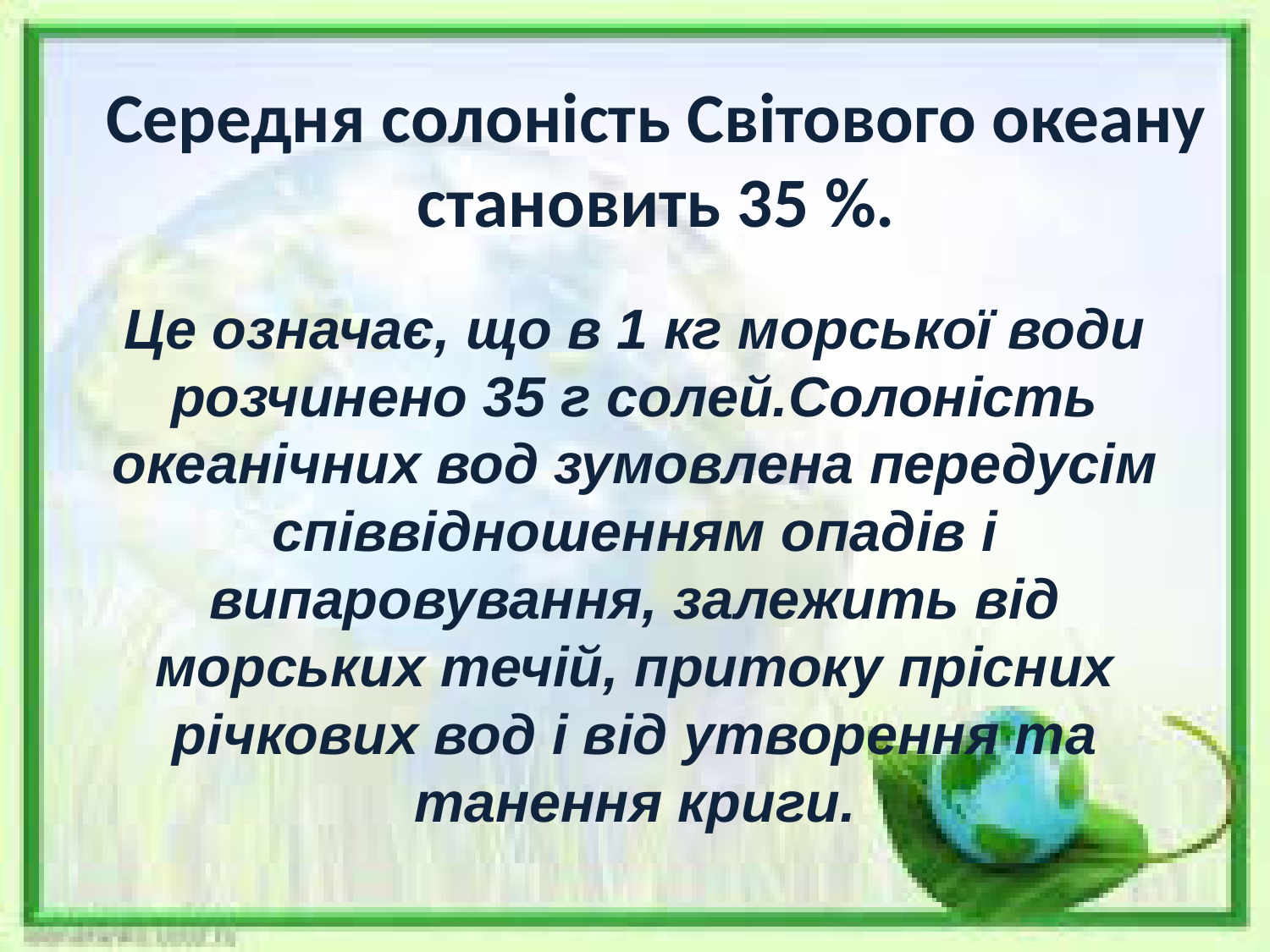

Середня солоність Світового океану становить 35 %.
Це означає, що в 1 кг морської води розчинено 35 г солей.Солоність океанічних вод зумовлена передусім співвідношенням опадів і випаровування, залежить від морських течій, притоку прісних річкових вод і від утворення та танення криги.